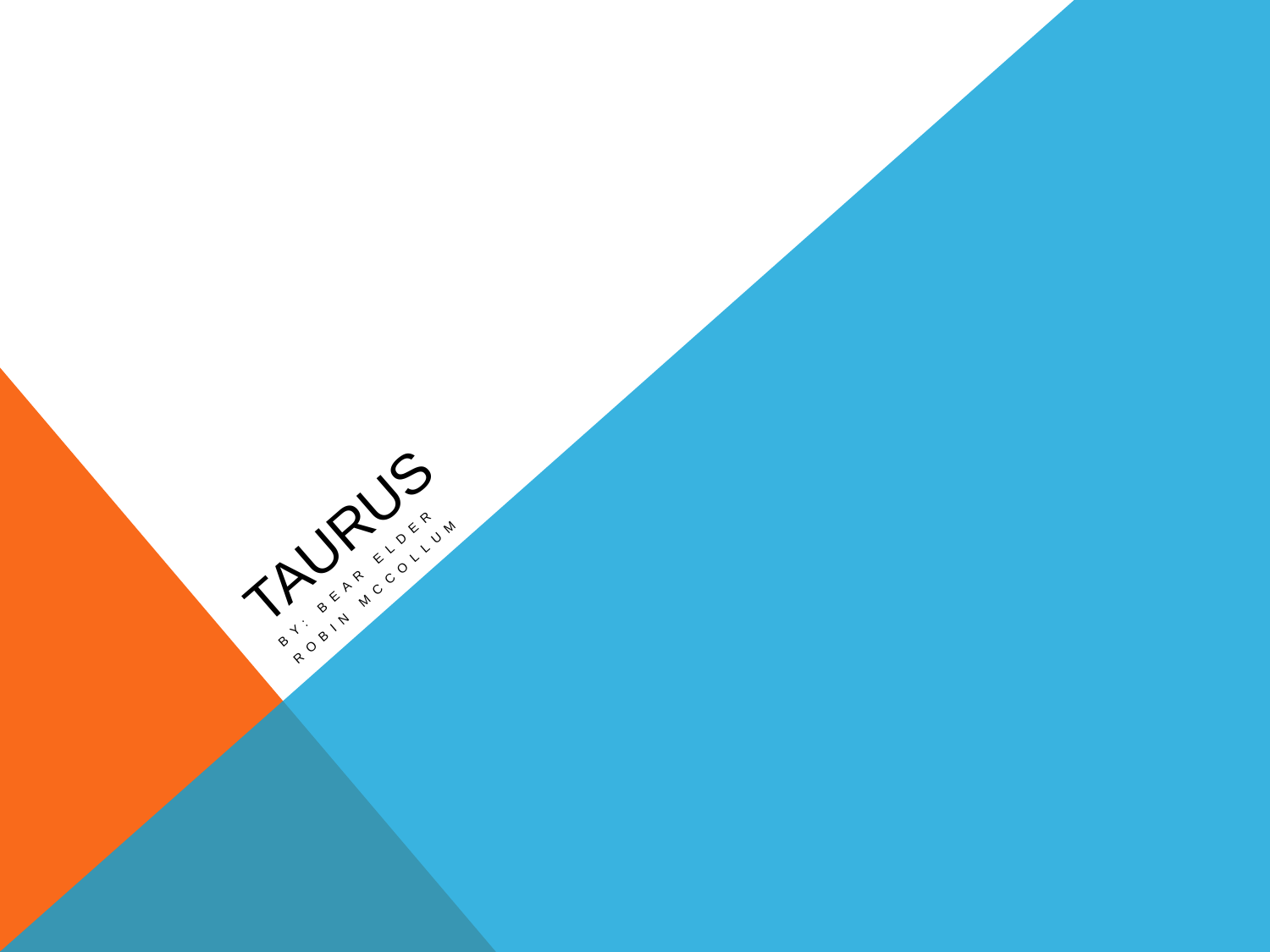

# Taurus
By: Bear Elder
Robin McCollum